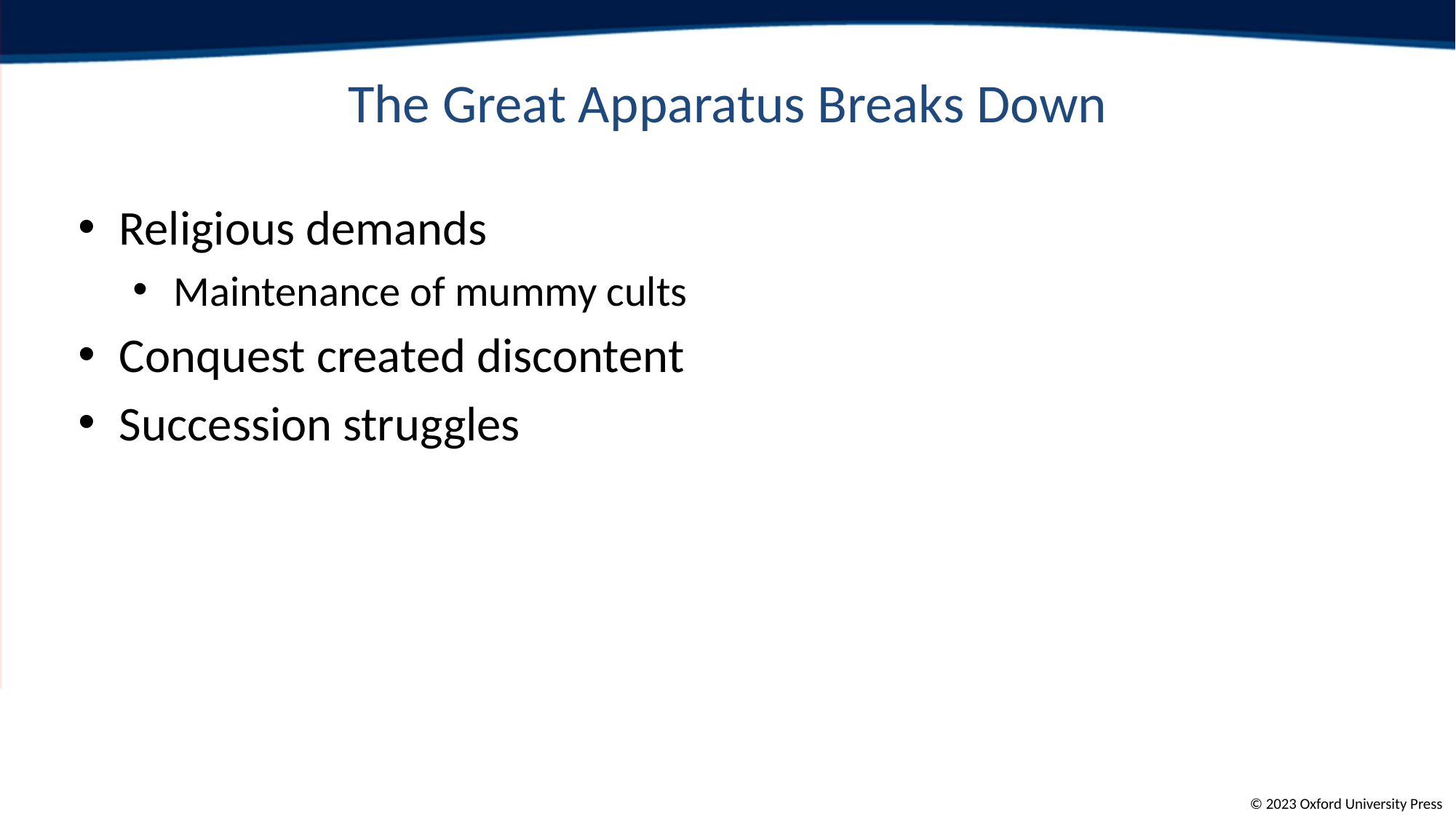

# The Great Apparatus Breaks Down
Religious demands
Maintenance of mummy cults
Conquest created discontent
Succession struggles
25